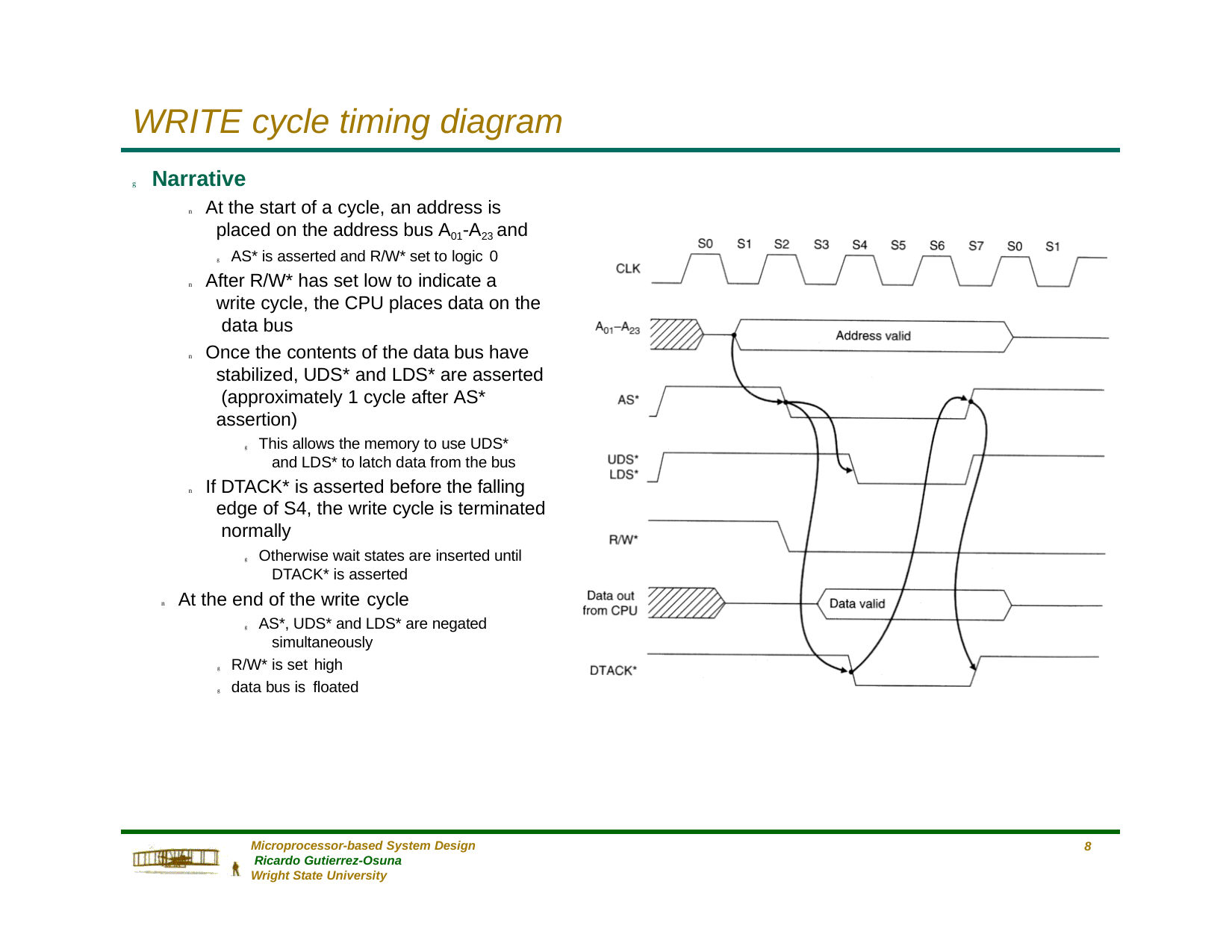

# WRITE cycle timing diagram
g Narrative
n At the start of a cycle, an address is  placed on the address bus A01-A23 and
g AS* is asserted and R/W* set to logic 0
n After R/W* has set low to indicate a  write cycle, the CPU places data on the  data bus
n Once the contents of the data bus have  stabilized, UDS* and LDS* are asserted  (approximately 1 cycle after AS*  assertion)
g This allows the memory to use UDS*  and LDS* to latch data from the bus
n If DTACK* is asserted before the falling  edge of S4, the write cycle is terminated  normally
g Otherwise wait states are inserted until  DTACK* is asserted
n At the end of the write cycle
g AS*, UDS* and LDS* are negated  simultaneously
g R/W* is set high
g data bus is floated

Microprocessor-based System Design  Ricardo Gutierrez-Osuna
Wright State University
8